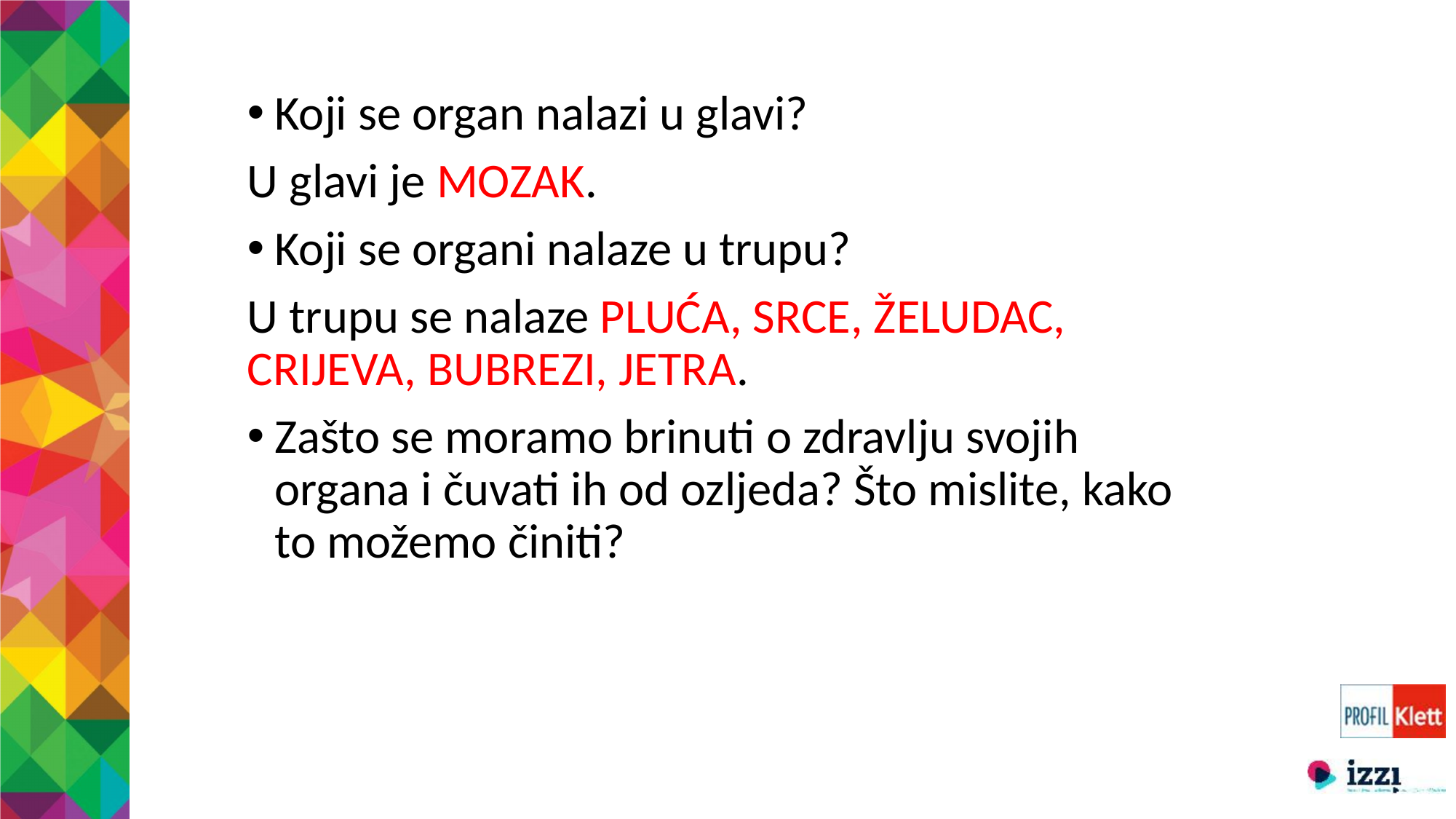

Koji se organ nalazi u glavi?
U glavi je MOZAK.
Koji se organi nalaze u trupu?
U trupu se nalaze PLUĆA, SRCE, ŽELUDAC, CRIJEVA, BUBREZI, JETRA.
Zašto se moramo brinuti o zdravlju svojih organa i čuvati ih od ozljeda? Što mislite, kako to možemo činiti?